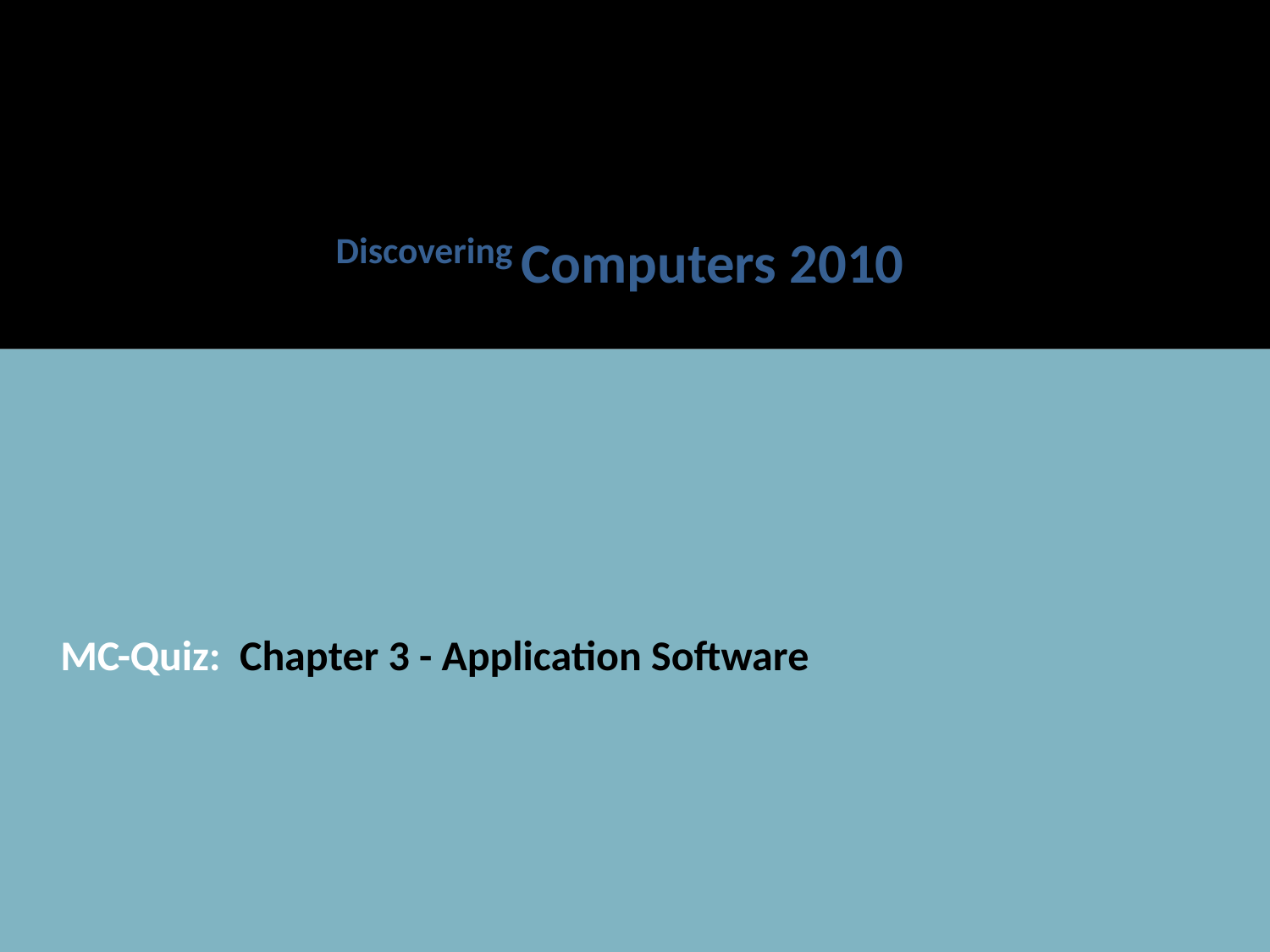

Discovering Computers 2010

     MC-Quiz:  Chapter 3 - Application Software